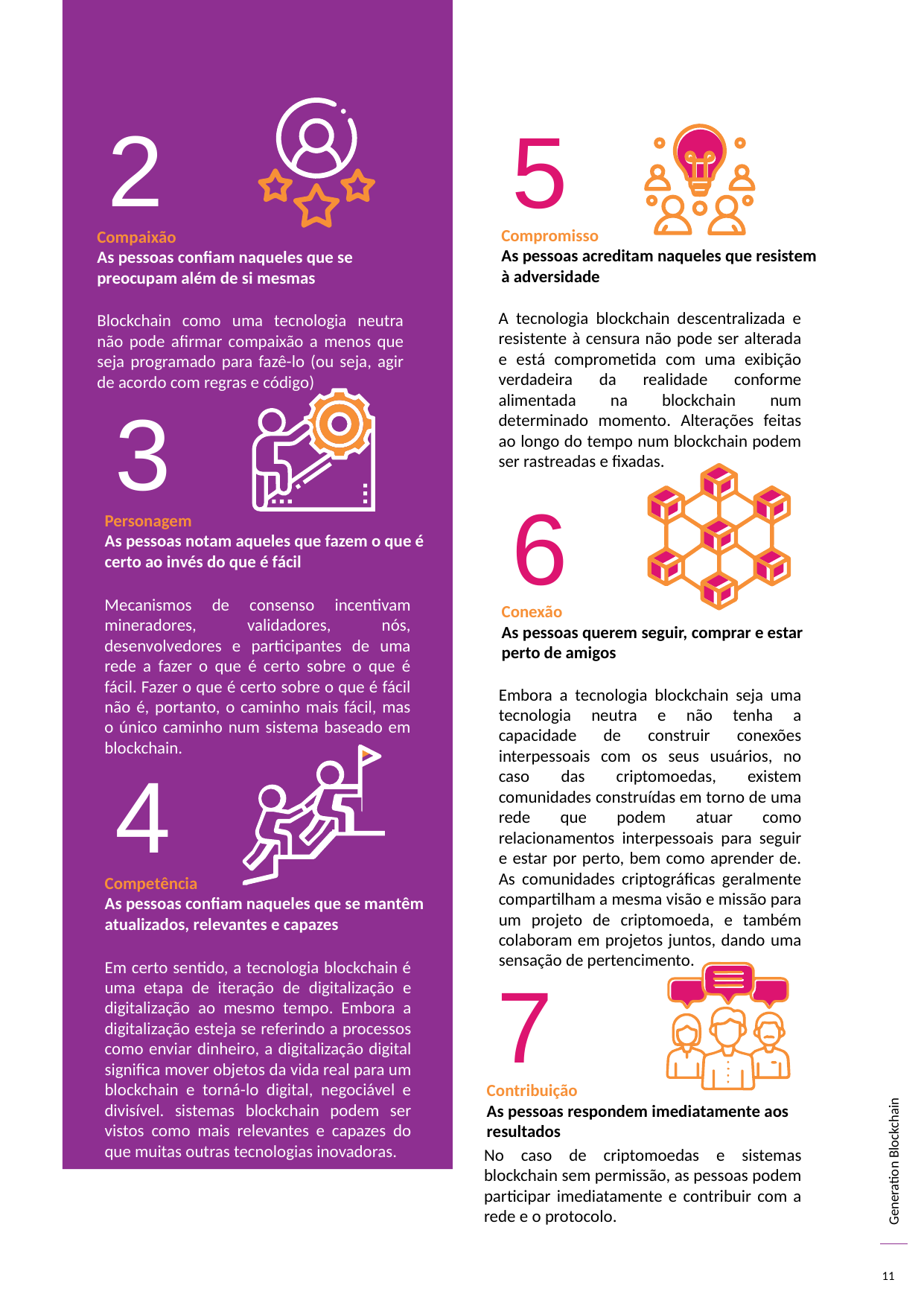

2
5

Compromisso
As pessoas acreditam naqueles que resistem à adversidade
Compaixão
As pessoas confiam naqueles que se preocupam além de si mesmas

A tecnologia blockchain descentralizada e resistente à censura não pode ser alterada e está comprometida com uma exibição verdadeira da realidade conforme alimentada na blockchain num determinado momento. Alterações feitas ao longo do tempo num blockchain podem ser rastreadas e fixadas.

Blockchain como uma tecnologia neutra não pode afirmar compaixão a menos que seja programado para fazê-lo (ou seja, agir de acordo com regras e código)
3

6
Personagem
As pessoas notam aqueles que fazem o que é certo ao invés do que é fácil

Mecanismos de consenso incentivam mineradores, validadores, nós, desenvolvedores e participantes de uma rede a fazer o que é certo sobre o que é fácil. Fazer o que é certo sobre o que é fácil não é, portanto, o caminho mais fácil, mas o único caminho num sistema baseado em blockchain.

Conexão
As pessoas querem seguir, comprar e estar perto de amigos
Embora a tecnologia blockchain seja uma tecnologia neutra e não tenha a capacidade de construir conexões interpessoais com os seus usuários, no caso das criptomoedas, existem comunidades construídas em torno de uma rede que podem atuar como relacionamentos interpessoais para seguir e estar por perto, bem como aprender de. As comunidades criptográficas geralmente compartilham a mesma visão e missão para um projeto de criptomoeda, e também colaboram em projetos juntos, dando uma sensação de pertencimento.

4
Competência
As pessoas confiam naqueles que se mantêm atualizados, relevantes e capazes

Em certo sentido, a tecnologia blockchain é uma etapa de iteração de digitalização e digitalização ao mesmo tempo. Embora a digitalização esteja se referindo a processos como enviar dinheiro, a digitalização digital significa mover objetos da vida real para um blockchain e torná-lo digital, negociável e divisível. sistemas blockchain podem ser vistos como mais relevantes e capazes do que muitas outras tecnologias inovadoras.
7

Contribuição
As pessoas respondem imediatamente aos resultados
No caso de criptomoedas e sistemas blockchain sem permissão, as pessoas podem participar imediatamente e contribuir com a rede e o protocolo.
11